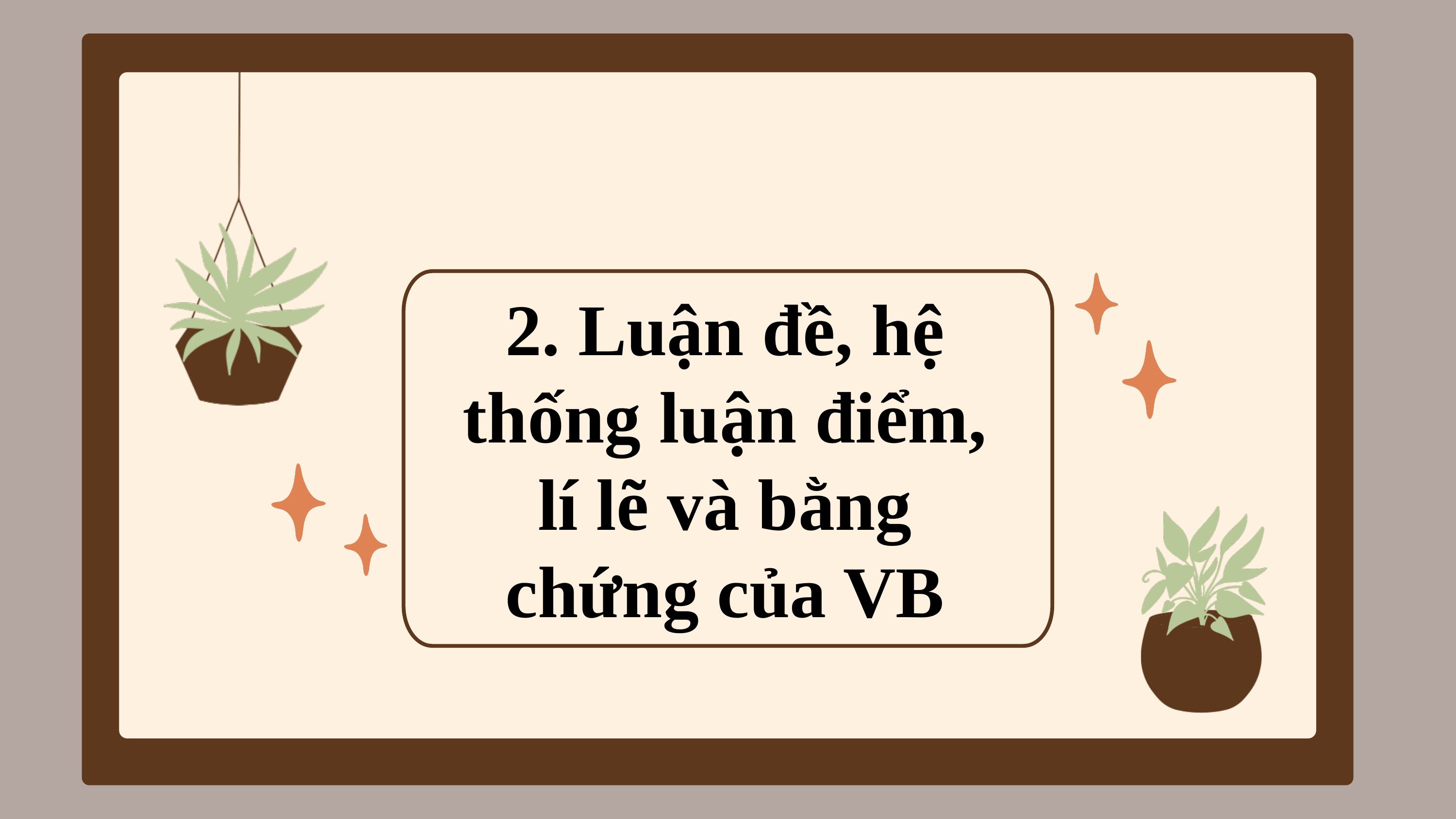

2. Luận đề, hệ thống luận điểm, lí lẽ và bằng chứng của VB